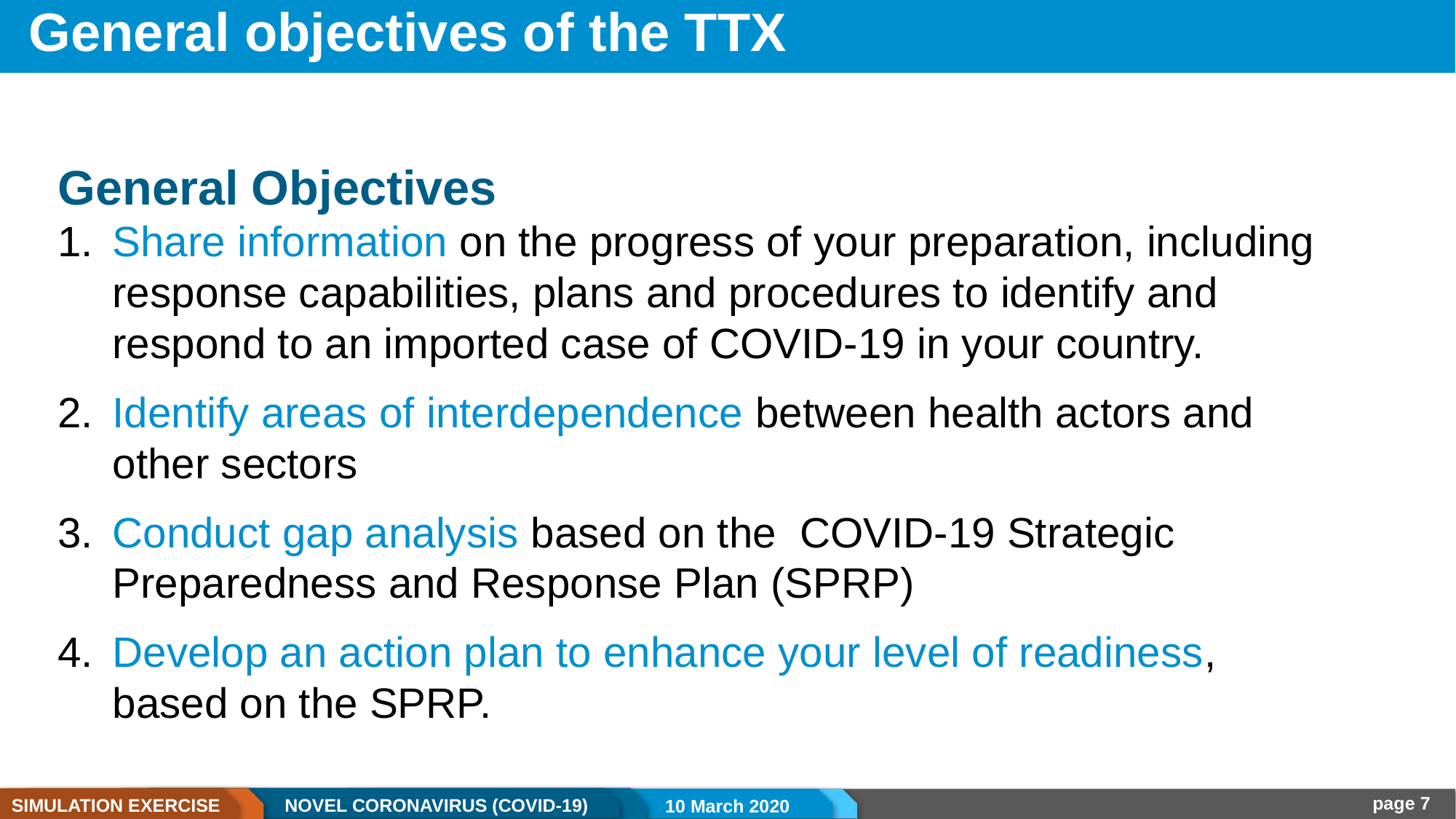

# General objectives of the TTX
General Objectives
Share information on the progress of your preparation, including  response capabilities, plans and procedures to identify and respond to an imported case of COVID-19 in your country.
Identify areas of interdependence between health actors and other sectors
Conduct gap analysis based on the  COVID-19 Strategic Preparedness and Response Plan (SPRP)
Develop an action plan to enhance your level of readiness, based on the SPRP.

10 March 2020